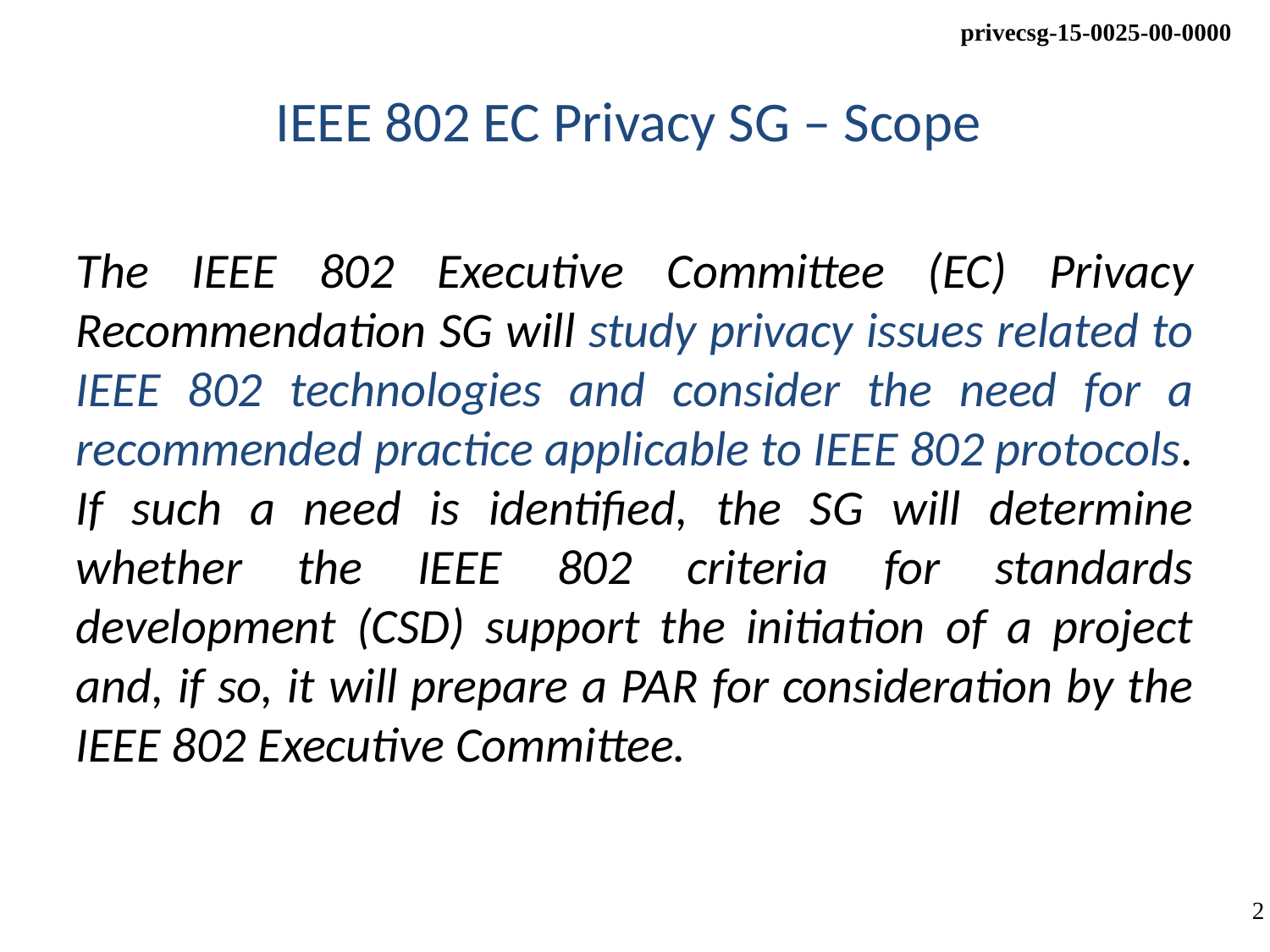

# IEEE 802 EC Privacy SG – Scope
The IEEE 802 Executive Committee (EC) Privacy Recommendation SG will study privacy issues related to IEEE 802 technologies and consider the need for a recommended practice applicable to IEEE 802 protocols. If such a need is identified, the SG will determine whether the IEEE 802 criteria for standards development (CSD) support the initiation of a project and, if so, it will prepare a PAR for consideration by the IEEE 802 Executive Committee.